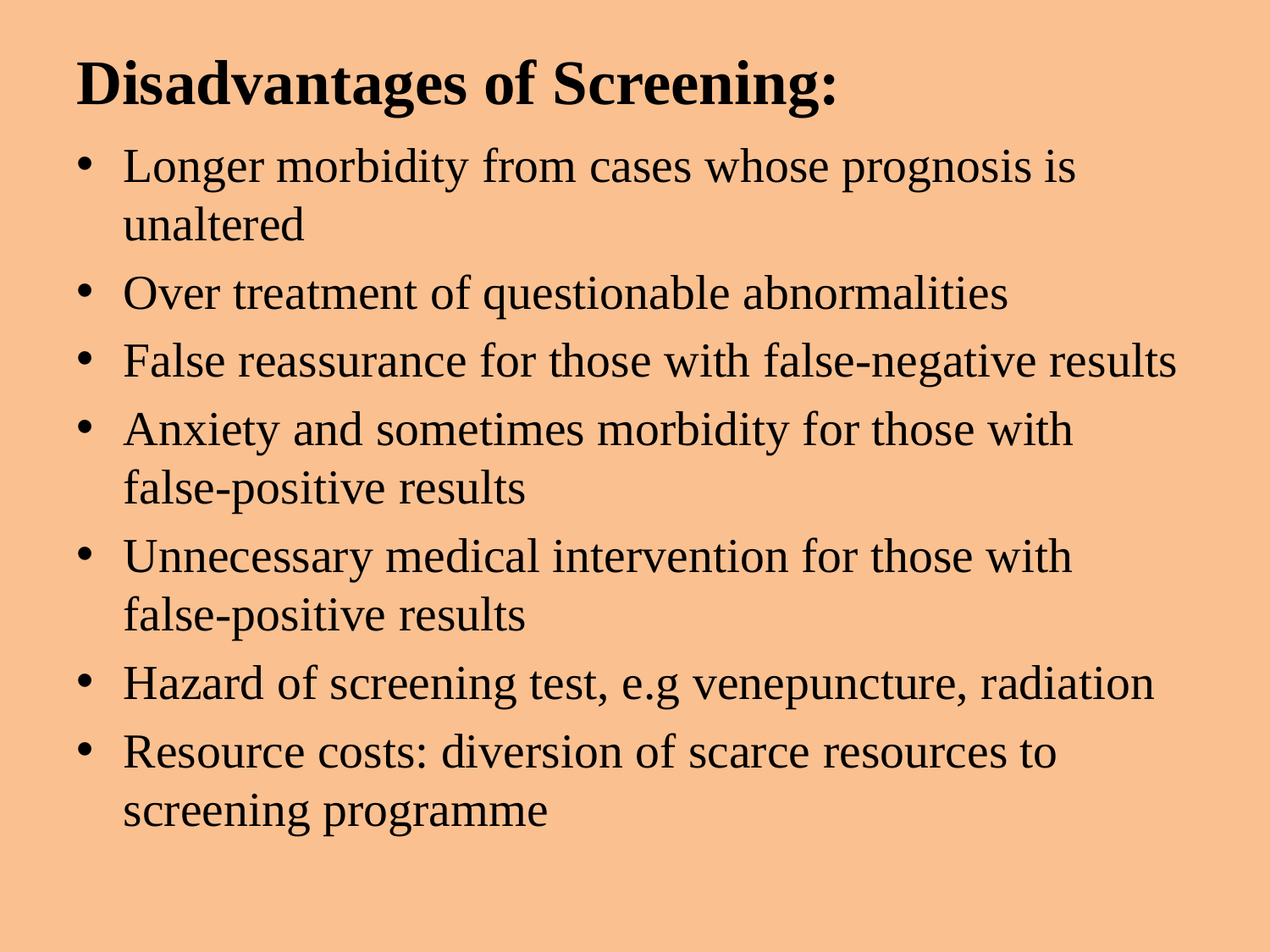

# Disadvantages of Screening:
Longer morbidity from cases whose prognosis is unaltered
Over treatment of questionable abnormalities
False reassurance for those with false-negative results
Anxiety and sometimes morbidity for those with false-positive results
Unnecessary medical intervention for those with  false-positive results
Hazard of screening test, e.g venepuncture, radiation
Resource costs: diversion of scarce resources to screening programme